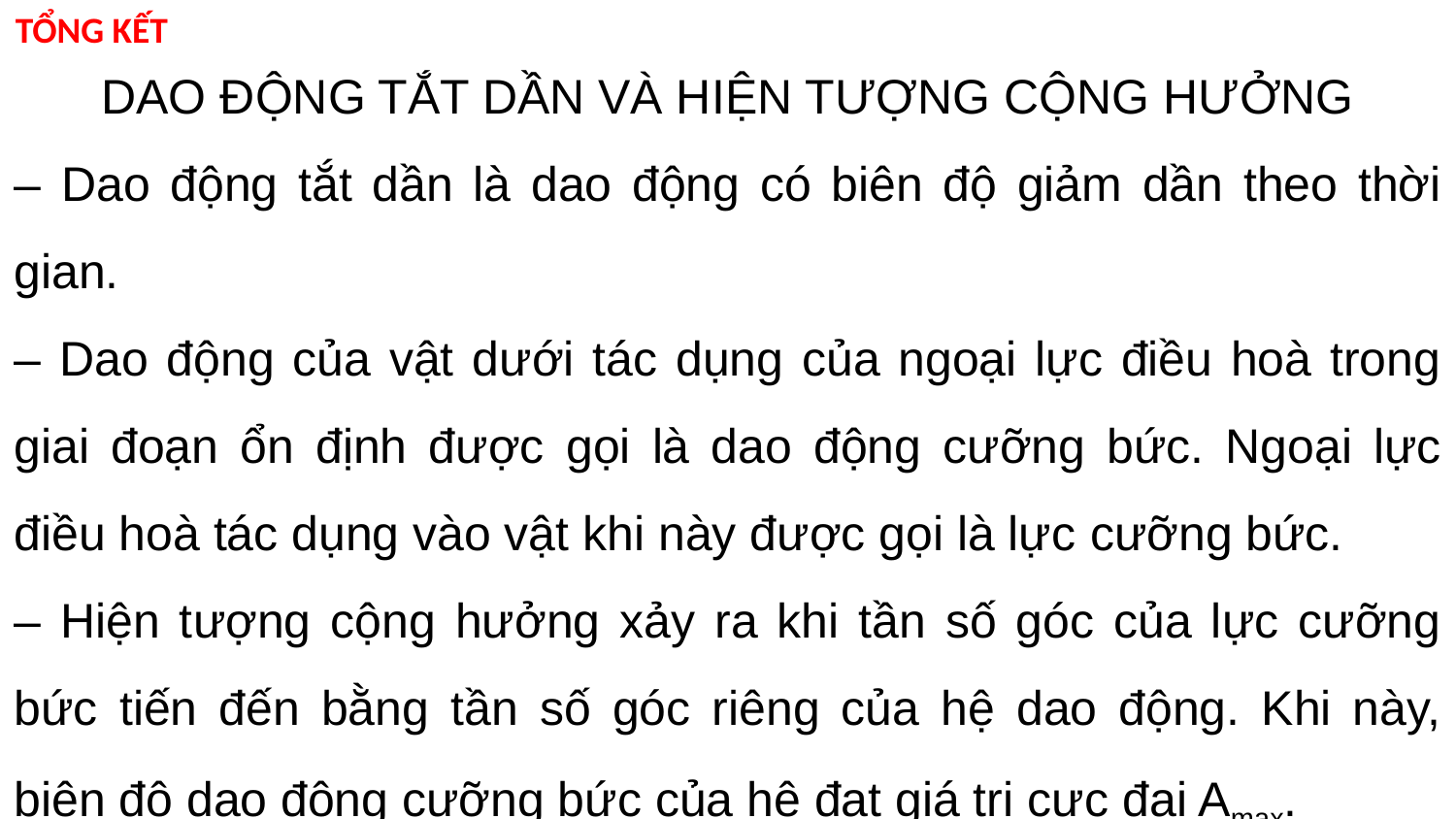

TỔNG KẾT
DAO ĐỘNG TẮT DẦN VÀ HIỆN TƯỢNG CỘNG HƯỞNG
– Dao động tắt dần là dao động có biên độ giảm dần theo thời gian.
– Dao động của vật dưới tác dụng của ngoại lực điều hoà trong giai đoạn ổn định được gọi là dao động cưỡng bức. Ngoại lực điều hoà tác dụng vào vật khi này được gọi là lực cưỡng bức.
– Hiện tượng cộng hưởng xảy ra khi tần số góc của lực cưỡng bức tiến đến bằng tần số góc riêng của hệ dao động. Khi này, biên độ dao động cưỡng bức của hệ đạt giá trị cực đại Amax.